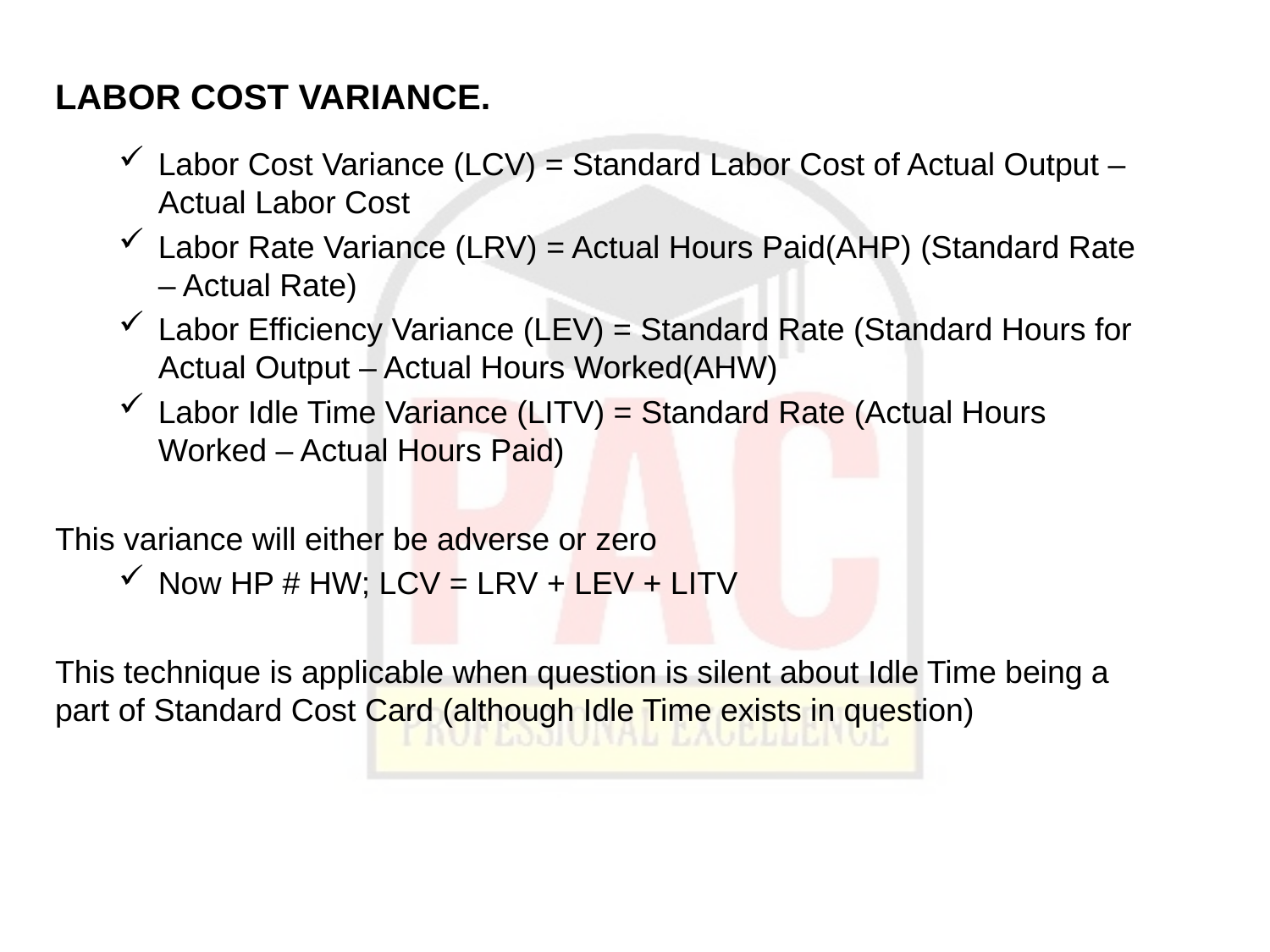

# LABOR COST VARIANCE.
Labor Cost Variance (LCV) = Standard Labor Cost of Actual Output – Actual Labor Cost
Labor Rate Variance (LRV) = Actual Hours Paid(AHP) (Standard Rate – Actual Rate)
Labor Efficiency Variance (LEV) = Standard Rate (Standard Hours for Actual Output – Actual Hours Worked(AHW)
Labor Idle Time Variance (LITV) = Standard Rate (Actual Hours Worked – Actual Hours Paid)

This variance will either be adverse or zero
Now HP # HW; LCV = LRV + LEV + LITV

This technique is applicable when question is silent about Idle Time being a part of Standard Cost Card (although Idle Time exists in question)